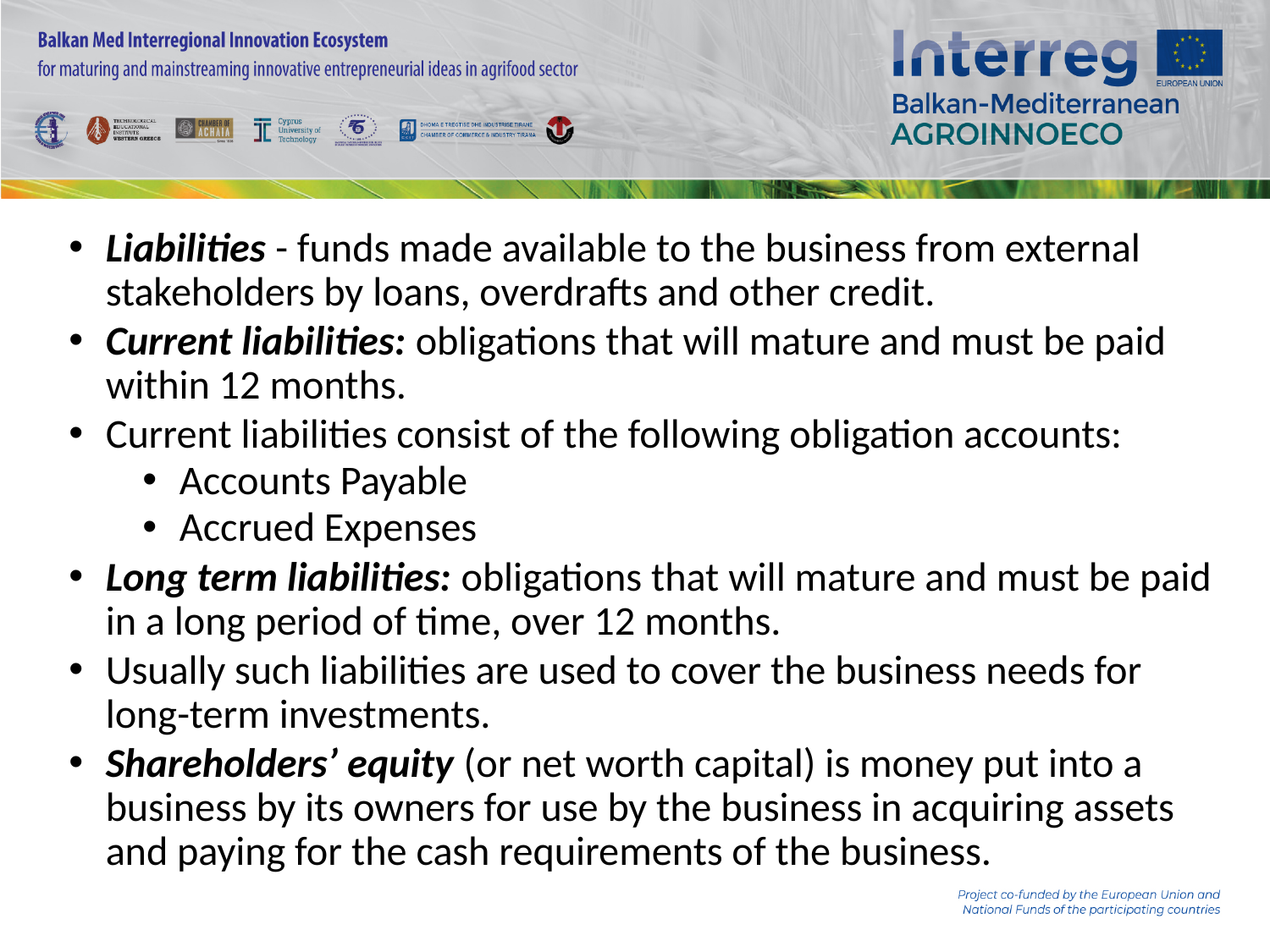

Liabilities - funds made available to the business from external stakeholders by loans, overdrafts and other credit.
Current liabilities: obligations that will mature and must be paid within 12 months.
Current liabilities consist of the following obligation accounts:
Accounts Payable
Accrued Expenses
Long term liabilities: obligations that will mature and must be paid in a long period of time, over 12 months.
Usually such liabilities are used to cover the business needs for long-term investments.
Shareholders’ equity (or net worth capital) is money put into a business by its owners for use by the business in acquiring assets and paying for the cash requirements of the business.